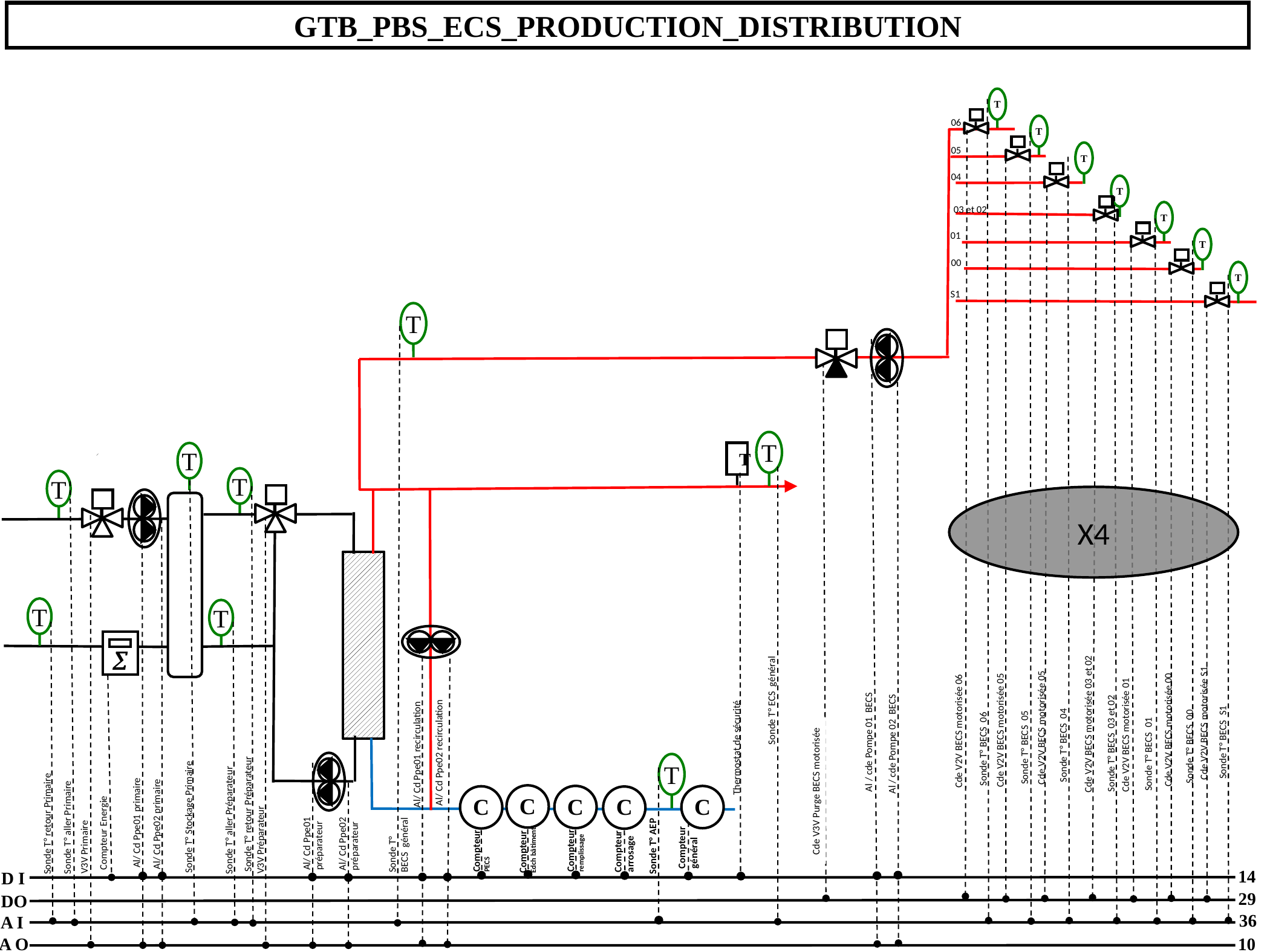

GTB_PBS_ECS_PRODUCTION_DISTRIBUTION
T

06
T

05
T

04
T

03 et 02
T

01
T

00
T

S1
T

T

T

T

T

T

X4

T

T

∑

Sonde T° ECS  général
Cde V2V BECS motorisée S1
Cde V2V BECS motorisée 03 et 02
Thermostat de sécurité
Cde V2V BECS motorisée 05
Cde V2V BECS motorisée 00
Cde V2V BECS motorisée 05
Cde V2V BECS motorisée 06
Cde V2V BECS motorisée 01
Al/ Cd Ppe02 recirculation
Al/ Cd Ppe01 recirculation
Al / cde Pompe 01  BECS
Sonde T° BECS  S1
Sonde T° BECS  03 et 02
Al / cde Pompe 02  BECS
Sonde T° BECS  04
Sonde T° BECS  00
Sonde T° BECS  05
Sonde T° BECS  06
Sonde T° BECS  01
T

Cde V3V Purge BECS motorisée

Al/ Cd Ppe02
préparateur

C

C

C

C

C
Al/ Cd Ppe01 primaire
Al/ Cd Ppe02 primaire
Compteur Energie
Sonde T° retour Préparateur
Sonde T° Stockage Primaire
Sonde T° aller Préparateur
Sonde T° retour Primaire
Sonde T° aller Primaire
Al/ Cd Ppe01
préparateur

Sonde T°
BECS  général

V3V Préparateur

Compteur
général
Compteur
arrosage
Compteur
Edch bâtiment
Compteur
remplissage
Sonde T° AEP
Compteur
PECS
V3V Primaire
14
D I

29
DO

36
A I

A O
10